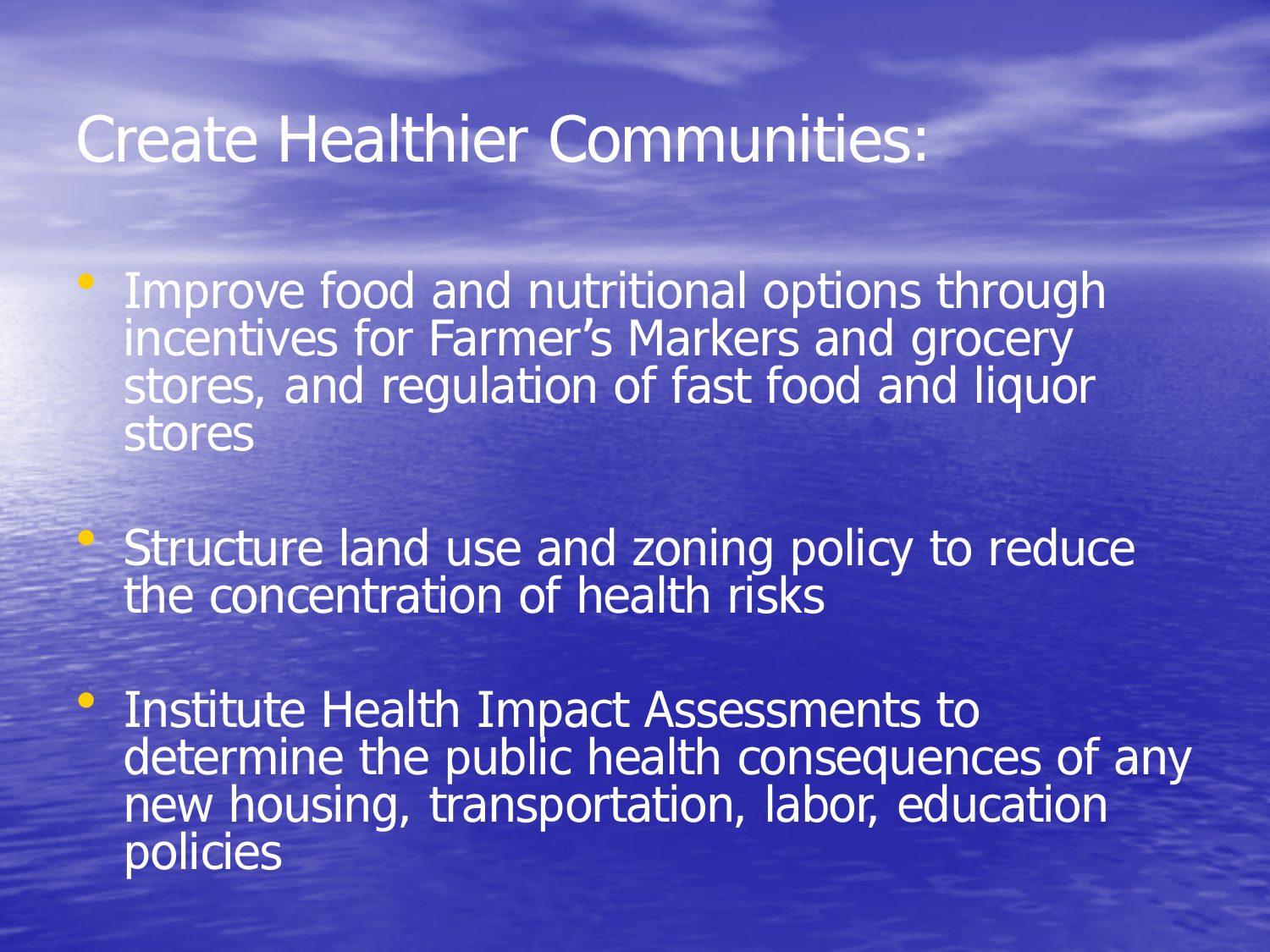

# Create Healthier Communities:
Improve food and nutritional options through incentives for Farmer’s Markers and grocery stores, and regulation of fast food and liquor stores

Structure land use and zoning policy to reduce the concentration of health risks

Institute Health Impact Assessments to determine the public health consequences of any new housing, transportation, labor, education policies